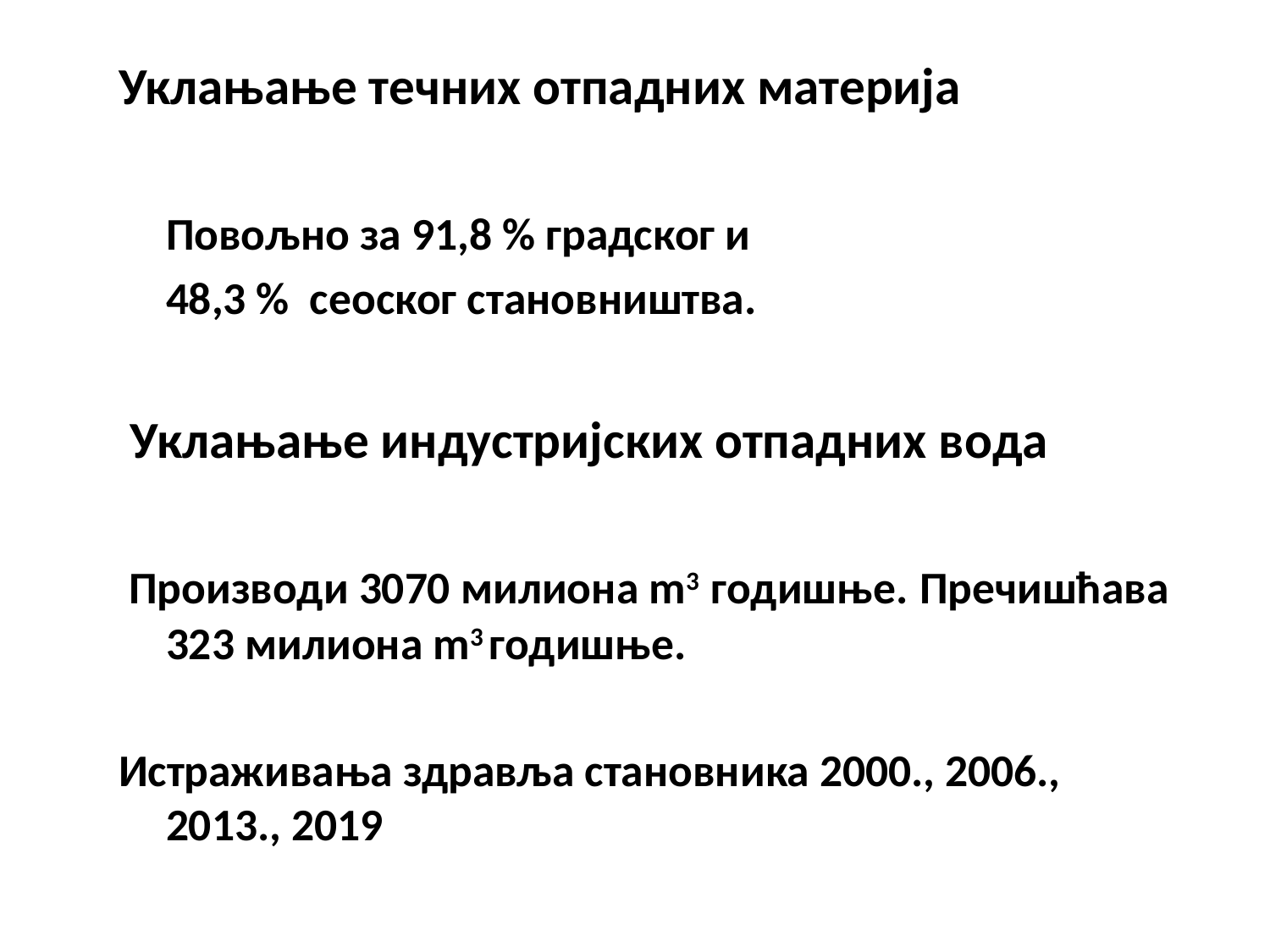

Уклањање течних отпадних материја

		Повољно за 91,8 % градског и
		48,3 %  сеоског становништва.

 Уклањање индустријских отпадних вода

 Производи 3070 милиона m3 годишње. Пречишћава 323 милиона m3 годишње.

Истраживања здравља становника 2000., 2006., 2013., 2019